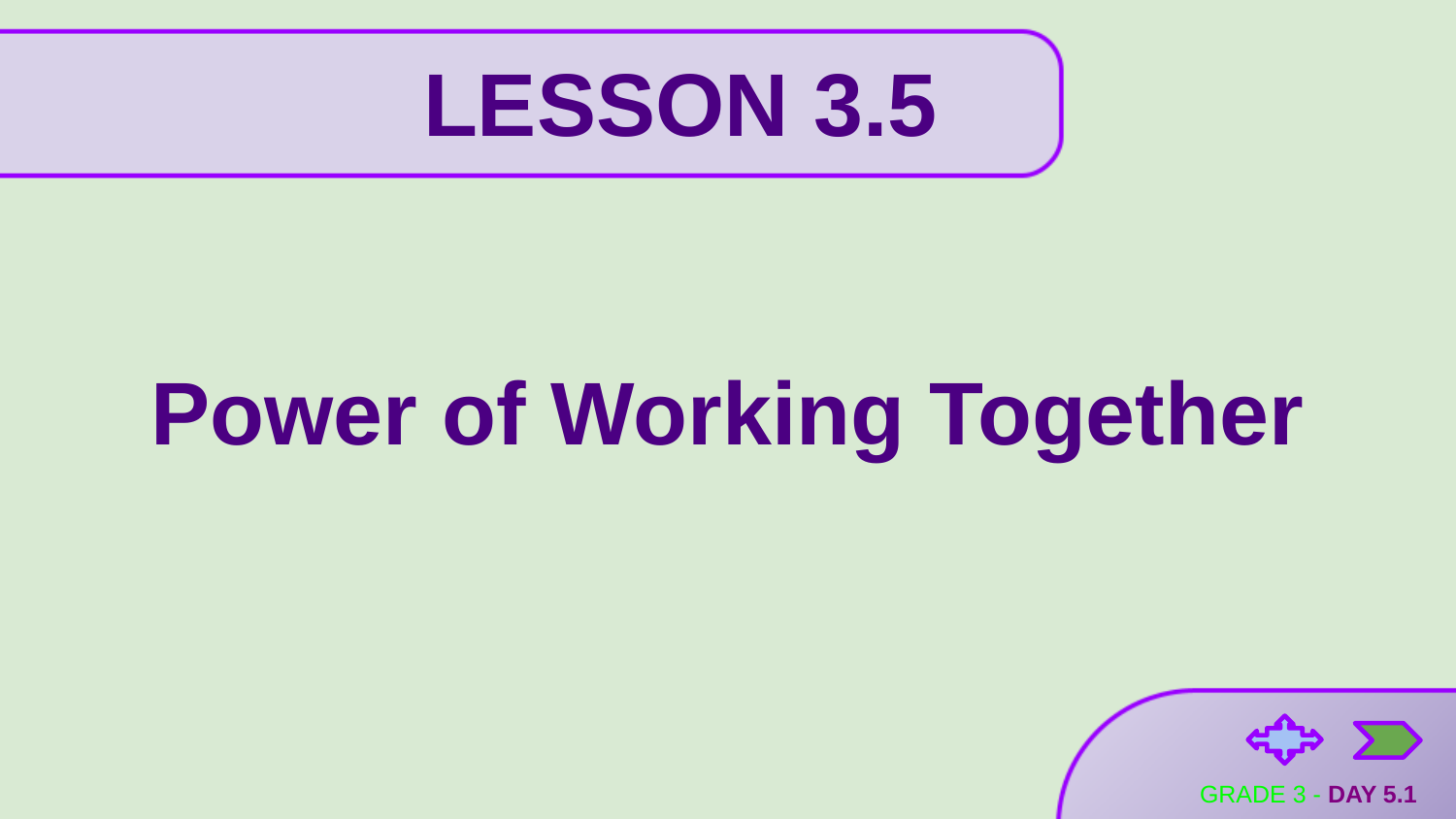

LESSON 3.5
# Power of Working Together

GRADE 3 - DAY 5.1